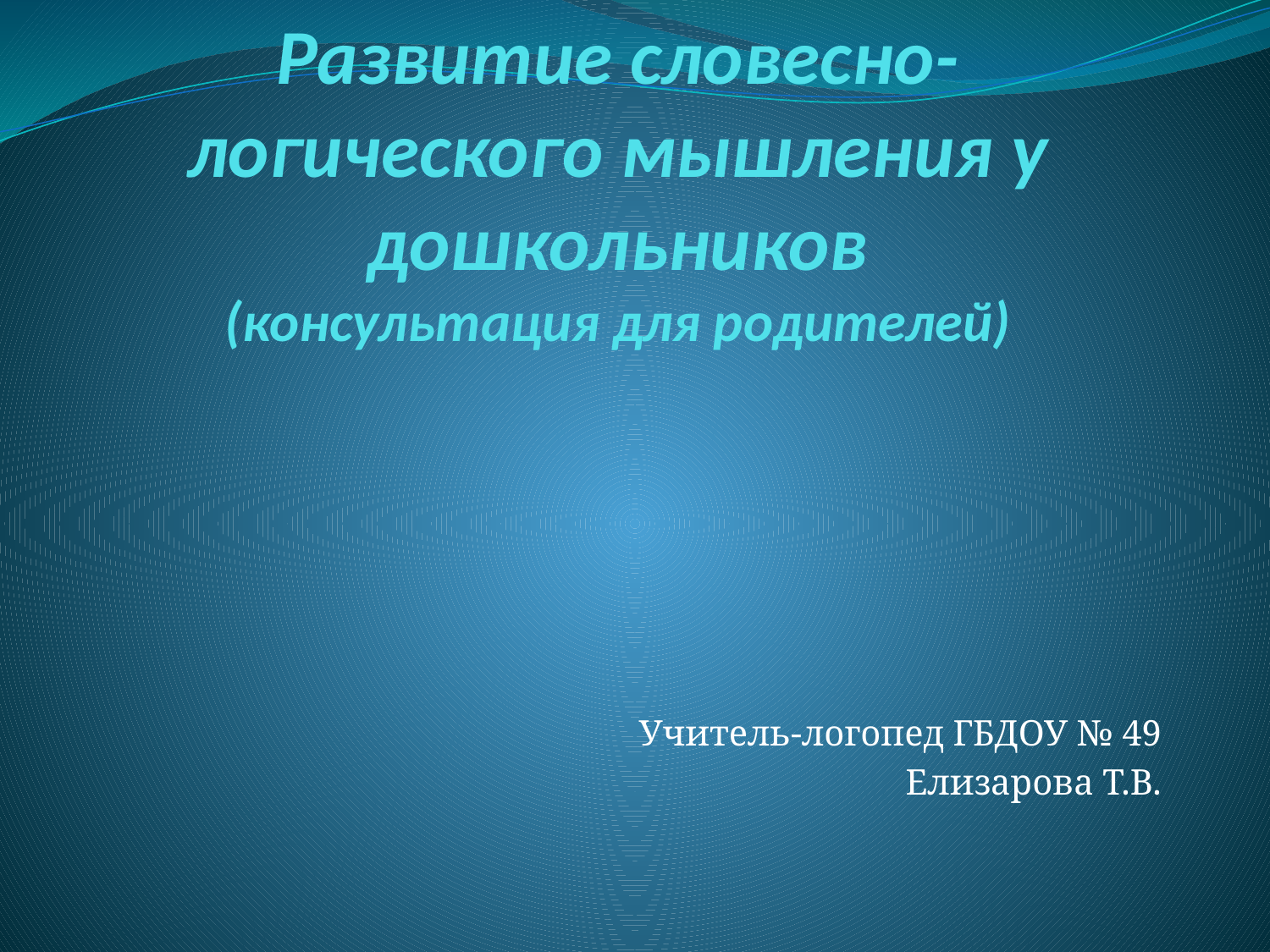

# Развитие словесно-логического мышления у дошкольников (консультация для родителей)
Учитель-логопед ГБДОУ № 49
Елизарова Т.В.